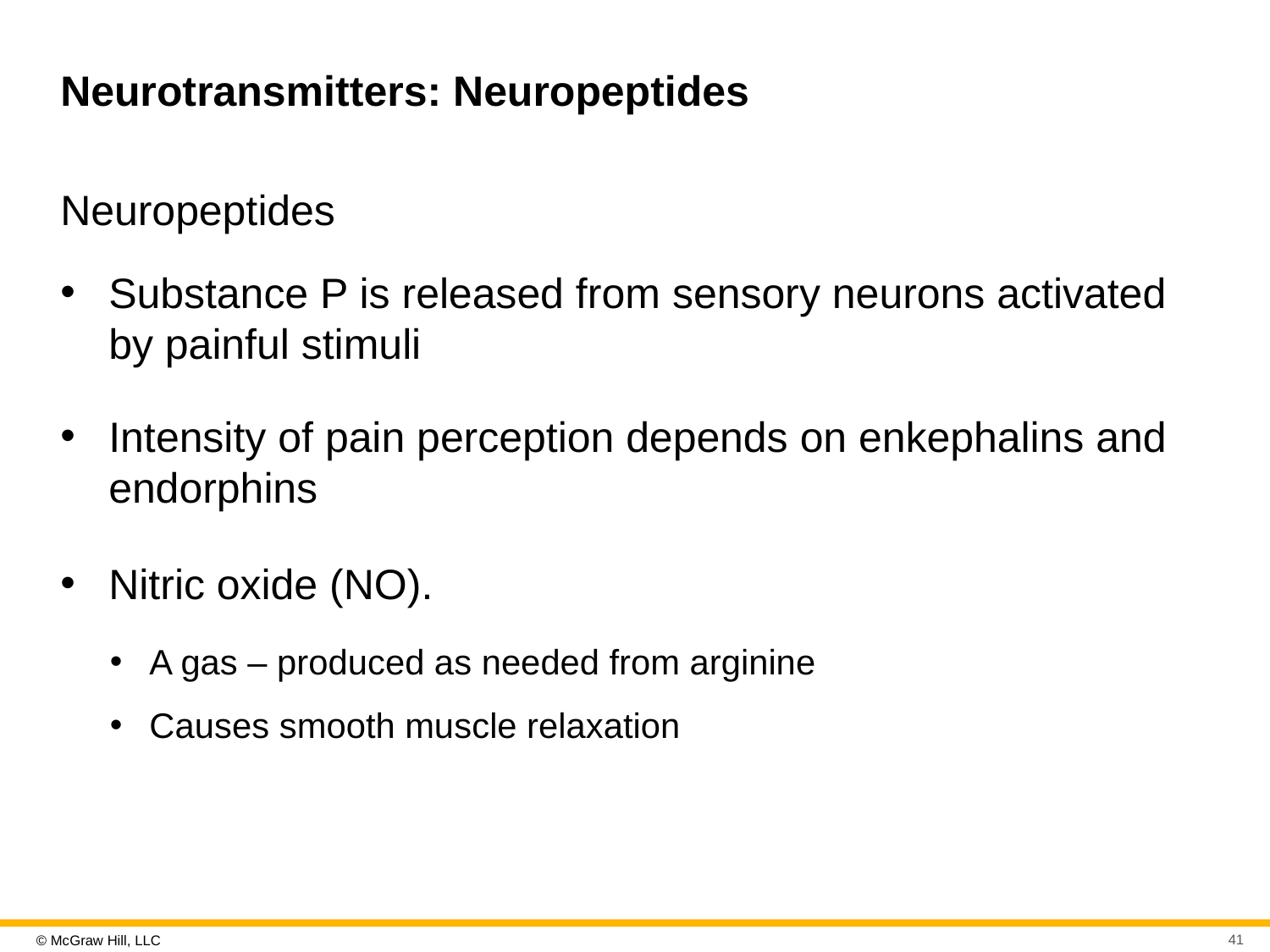

# Neurotransmitters: Neuropeptides
Neuropeptides
Substance P is released from sensory neurons activated by painful stimuli
Intensity of pain perception depends on enkephalins and endorphins
Nitric oxide (NO).
A gas – produced as needed from arginine
Causes smooth muscle relaxation
41